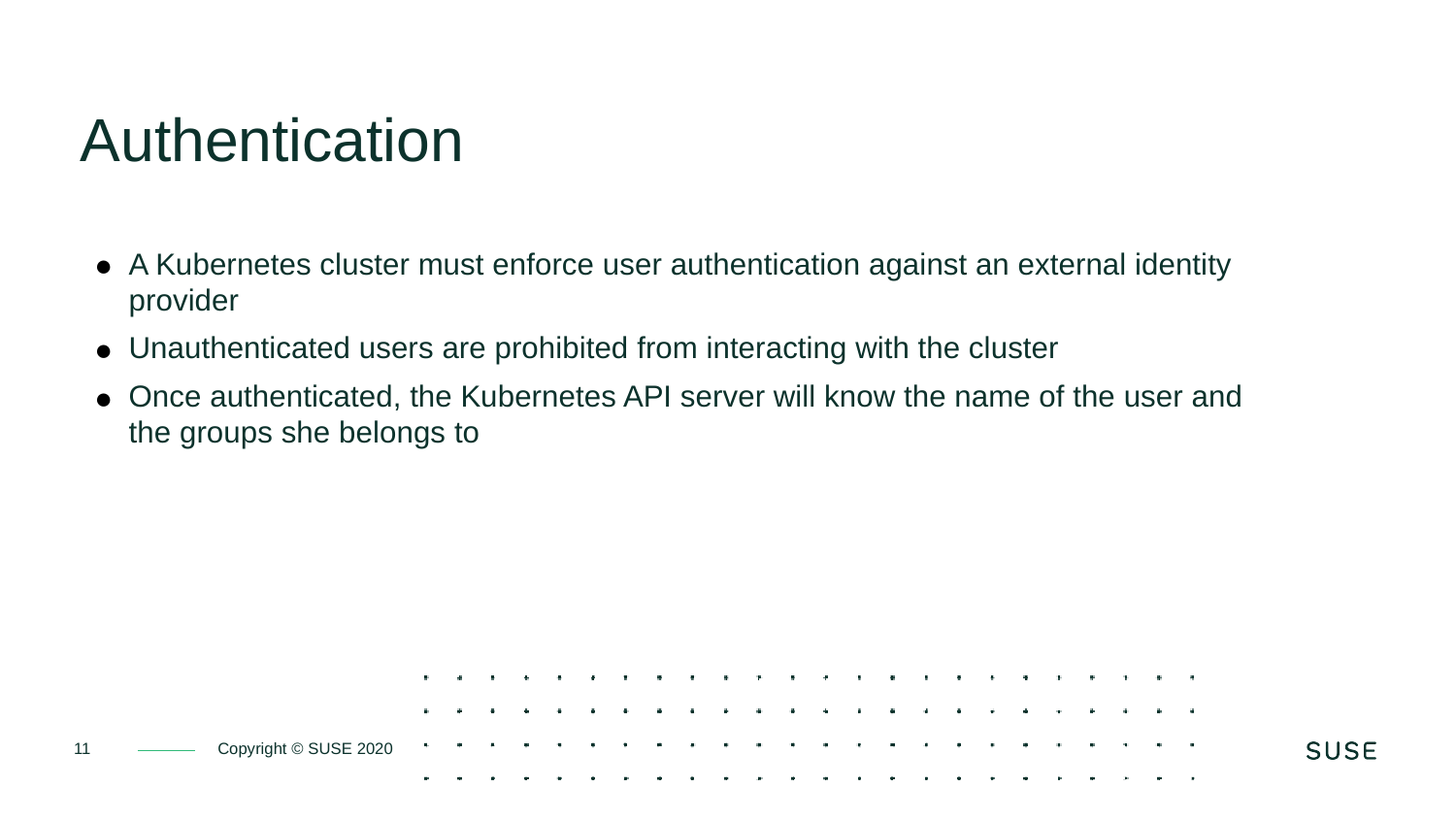

Authentication
A Kubernetes cluster must enforce user authentication against an external identity provider
Unauthenticated users are prohibited from interacting with the cluster
Once authenticated, the Kubernetes API server will know the name of the user and the groups she belongs to